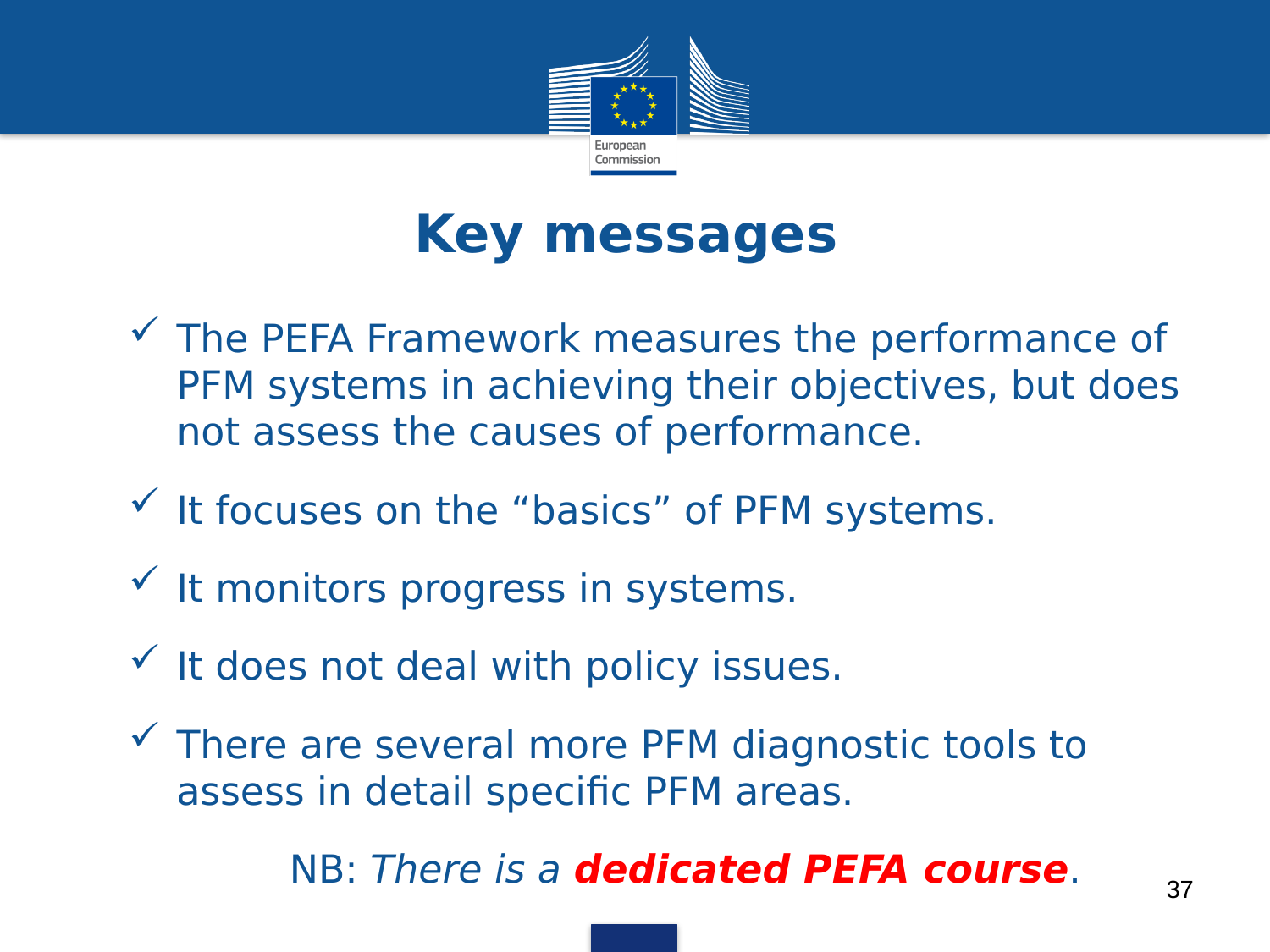

# Key messages
The PEFA Framework measures the performance of PFM systems in achieving their objectives, but does not assess the causes of performance.
It focuses on the “basics” of PFM systems.
It monitors progress in systems.
It does not deal with policy issues.
There are several more PFM diagnostic tools to assess in detail specific PFM areas.
NB: There is a dedicated PEFA course.
37